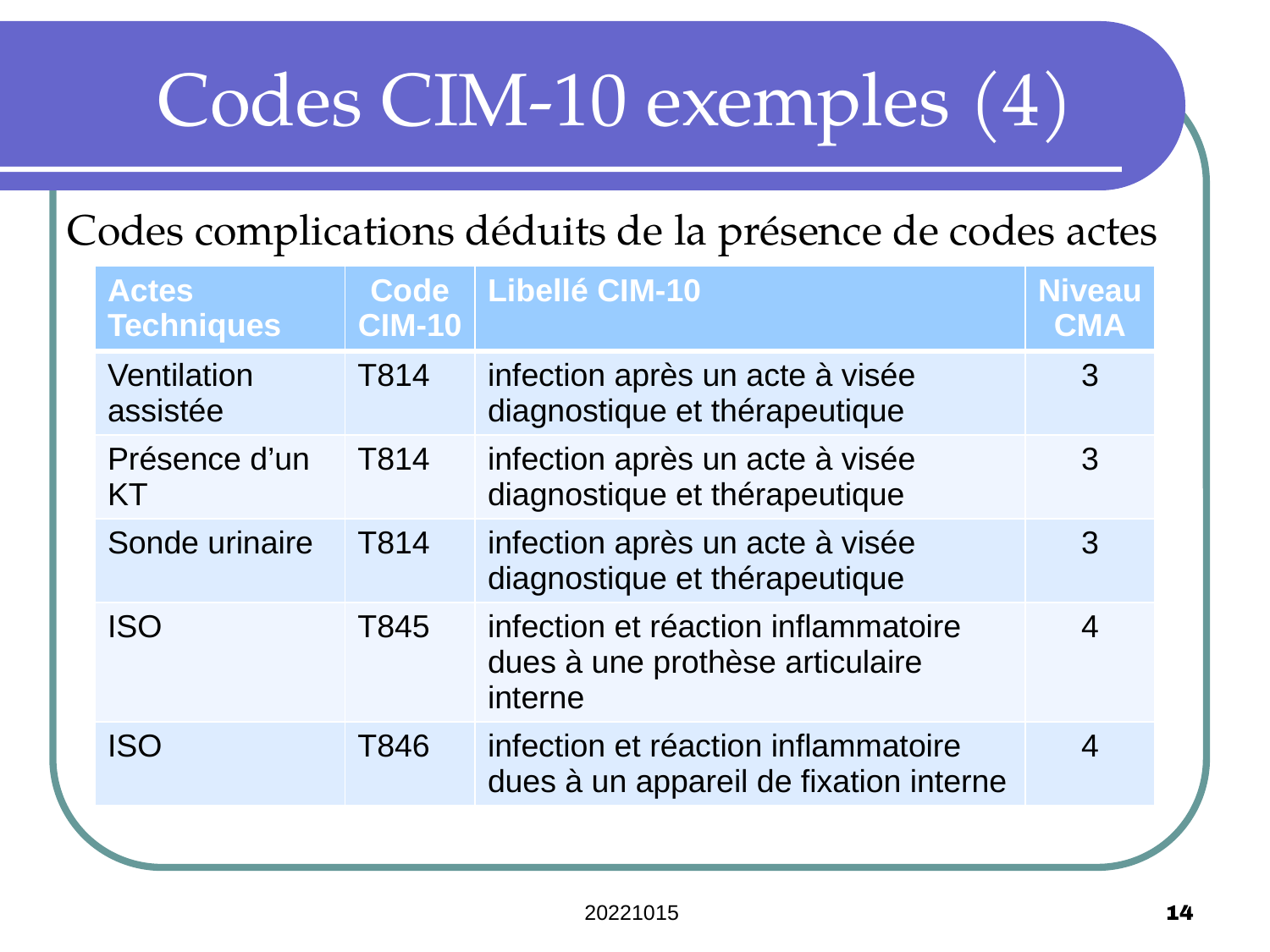

# Codes CIM-10 exemples (4)
Codes complications déduits de la présence de codes actes
| Actes Techniques | Code CIM-10 | Libellé CIM-10 | Niveau CMA |
| --- | --- | --- | --- |
| Ventilation assistée | T814 | infection après un acte à visée diagnostique et thérapeutique | 3 |
| Présence d’un KT | T814 | infection après un acte à visée diagnostique et thérapeutique | 3 |
| Sonde urinaire | T814 | infection après un acte à visée diagnostique et thérapeutique | 3 |
| ISO | T845 | infection et réaction inflammatoire dues à une prothèse articulaire interne | 4 |
| ISO | T846 | infection et réaction inflammatoire dues à un appareil de fixation interne | 4 |

20221015
14